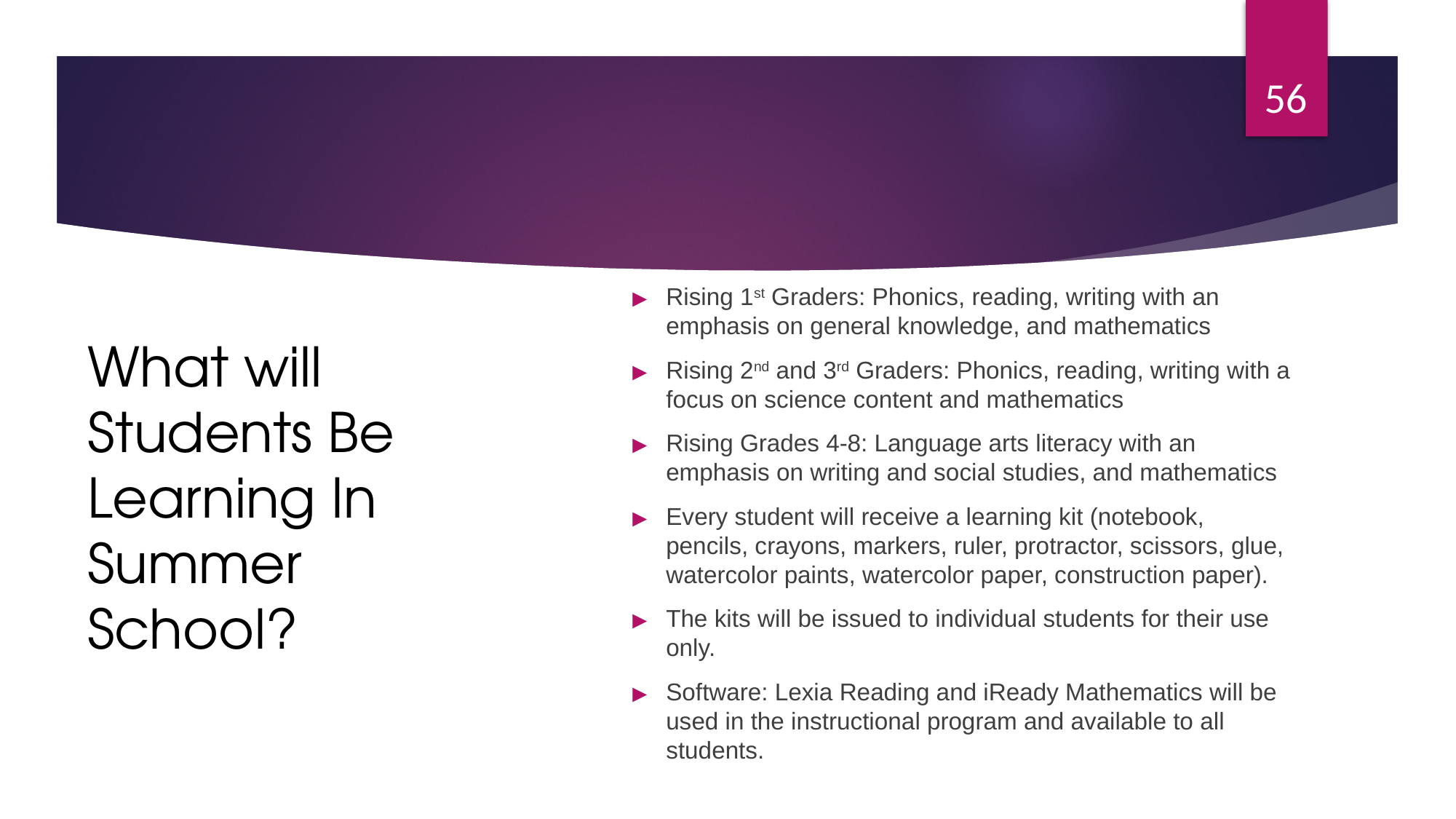

56
# What will Students Be Learning In Summer School?
Rising 1st Graders: Phonics, reading, writing with an emphasis on general knowledge, and mathematics
Rising 2nd and 3rd Graders: Phonics, reading, writing with a focus on science content and mathematics
Rising Grades 4-8: Language arts literacy with an emphasis on writing and social studies, and mathematics
Every student will receive a learning kit (notebook, pencils, crayons, markers, ruler, protractor, scissors, glue, watercolor paints, watercolor paper, construction paper).
The kits will be issued to individual students for their use only.
Software: Lexia Reading and iReady Mathematics will be used in the instructional program and available to all students.